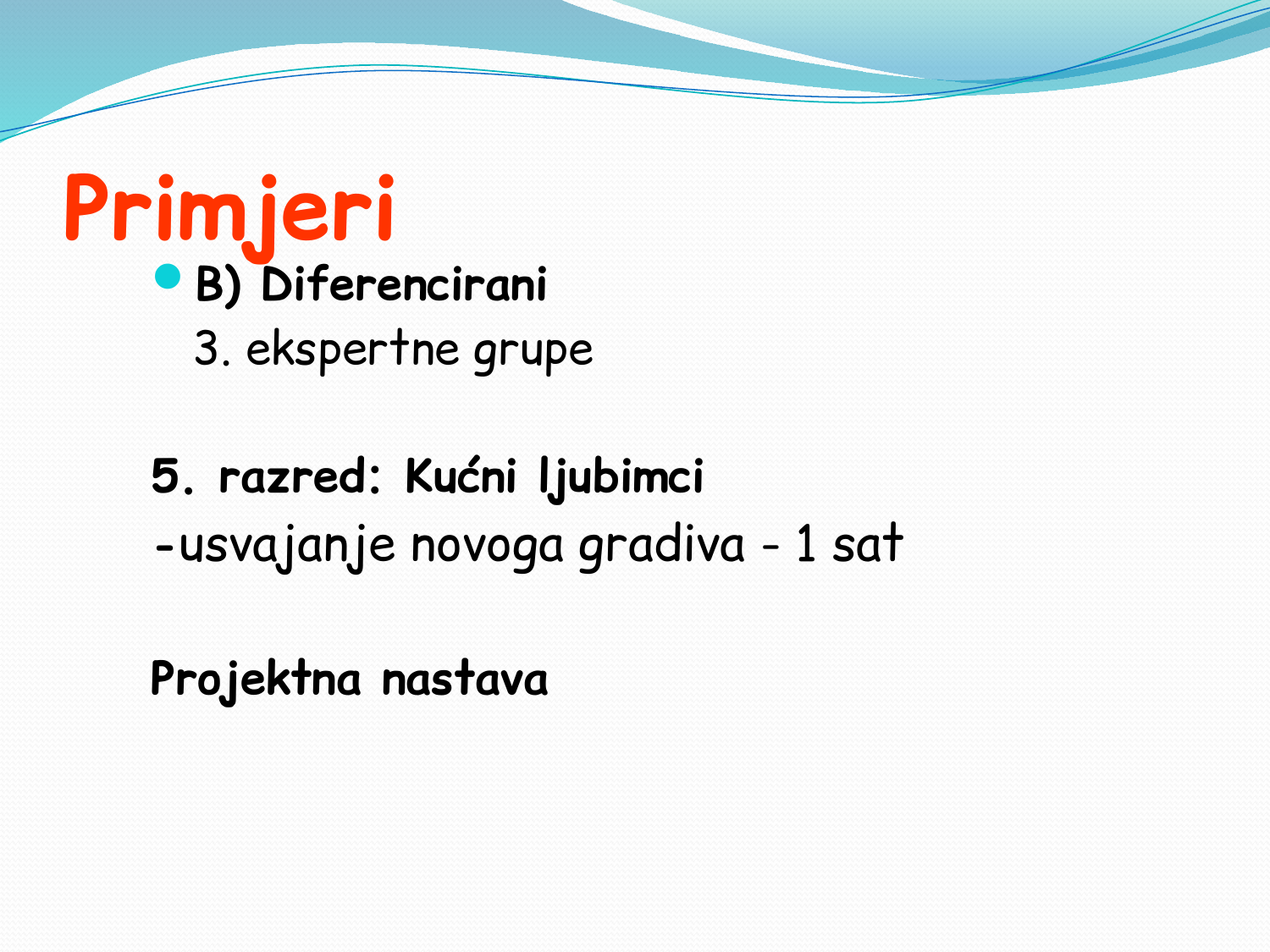

# Primjeri
B) Diferencirani
   3. ekspertne grupe

5. razred: Kućni ljubimci
-usvajanje novoga gradiva - 1 sat

Projektna nastava